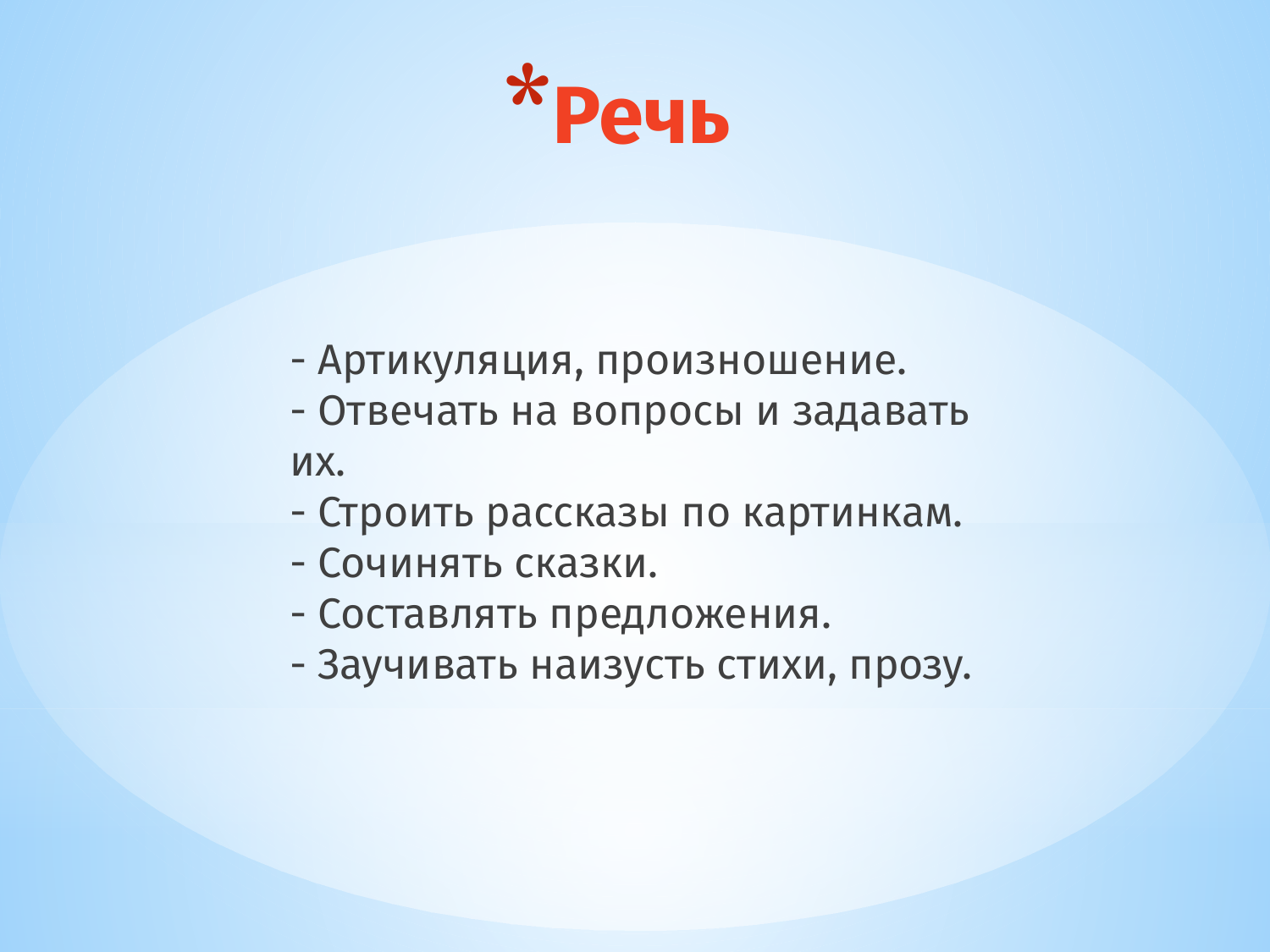

# Речь
- Артикуляция, произношение.
- Отвечать на вопросы и задавать их.
- Строить рассказы по картинкам.
- Сочинять сказки.
- Составлять предложения.
- Заучивать наизусть стихи, прозу.